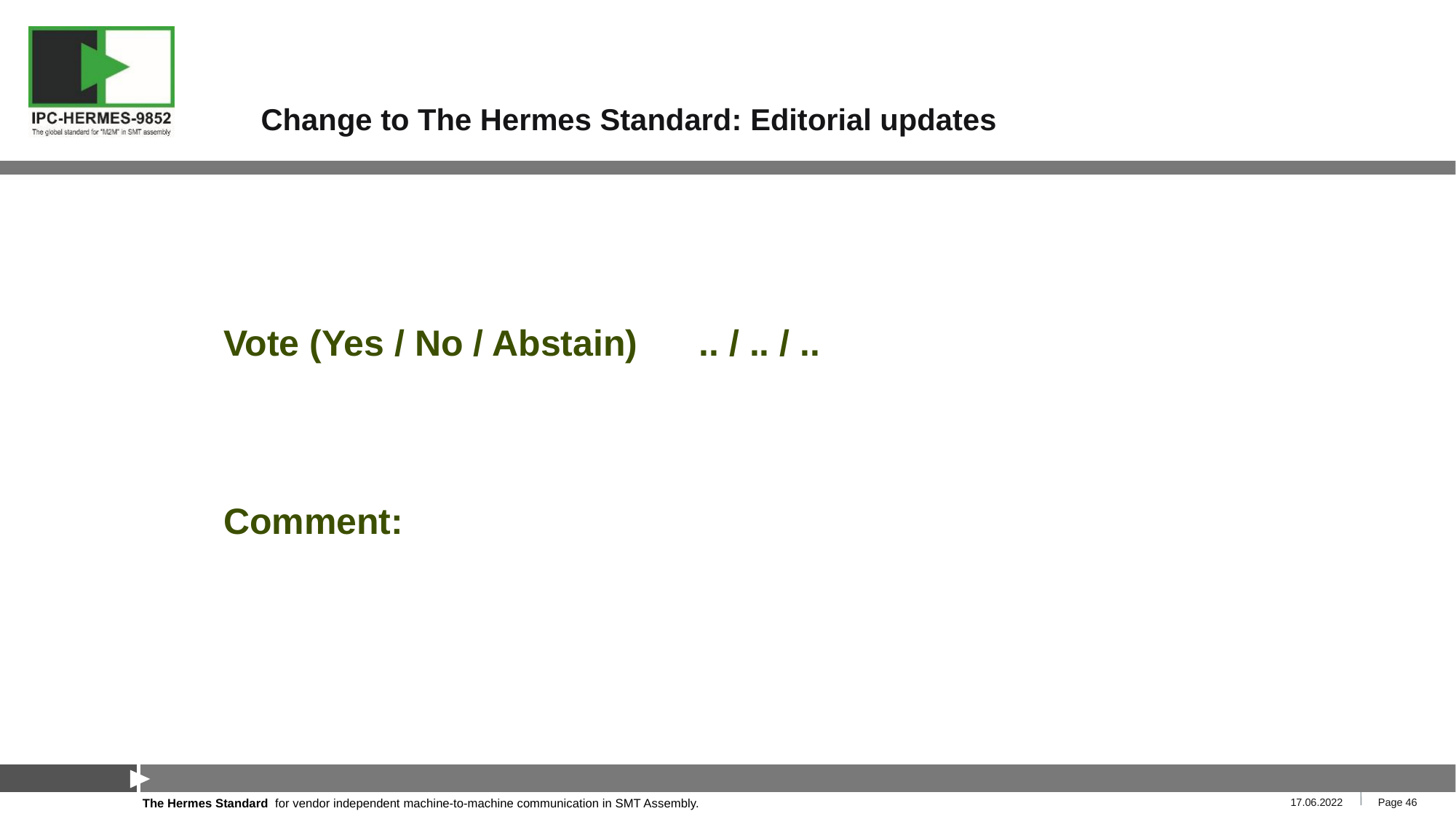

# Change to The Hermes Standard: Editorial updates
Vote (Yes / No / Abstain)      .. / .. / ..

Comment:
17.06.2022
Page 46